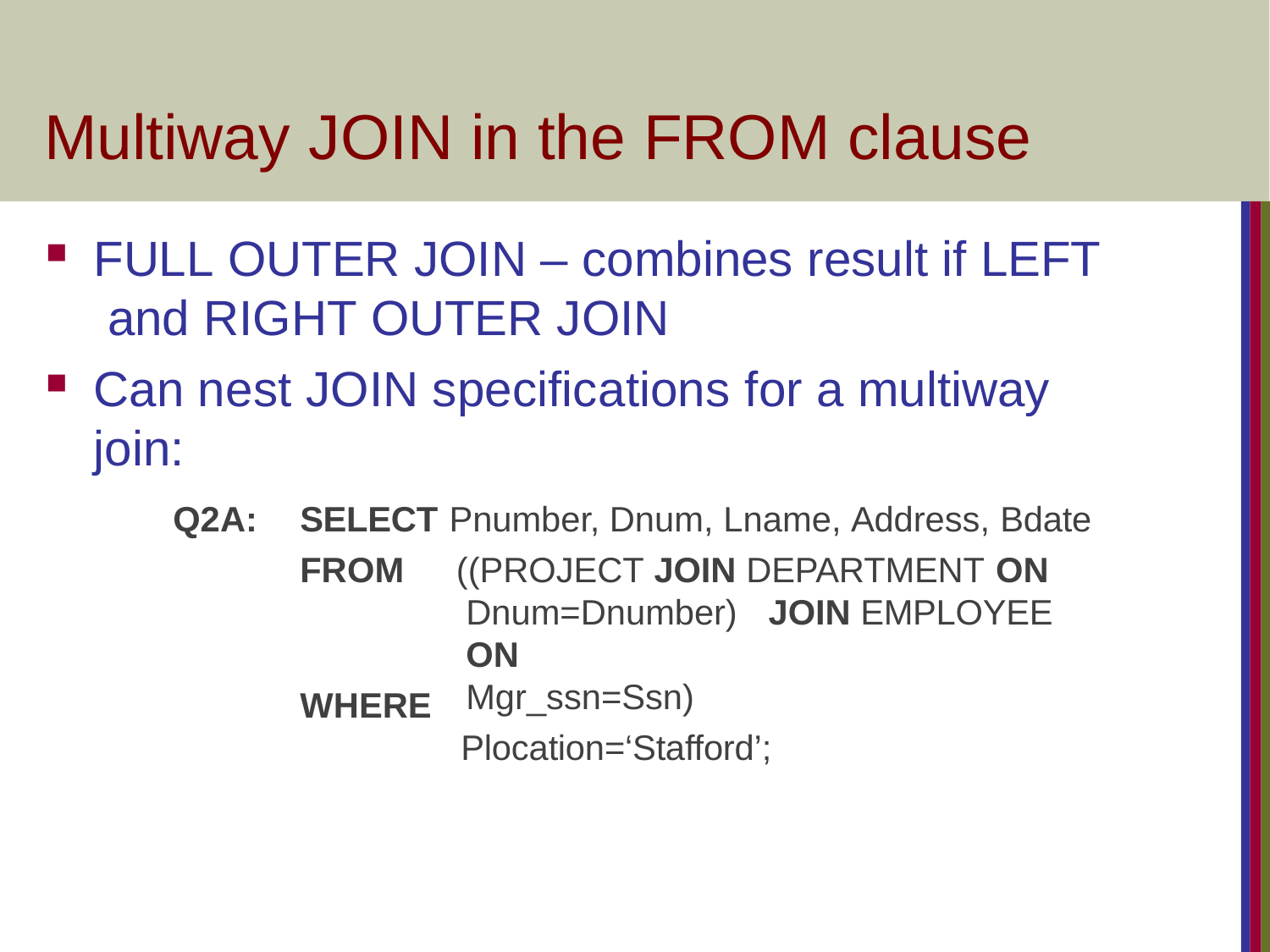

# Multiway JOIN in the FROM clause
FULL OUTER JOIN – combines result if LEFT  and RIGHT OUTER JOIN
Can nest JOIN specifications for a multiway join:
Q2A:
SELECT Pnumber, Dnum, Lname, Address, Bdate
FROM
((PROJECT JOIN DEPARTMENT ON
Dnum=Dnumber)	JOIN EMPLOYEE ON
Mgr_ssn=Ssn)
Plocation=‘Stafford’;
WHERE